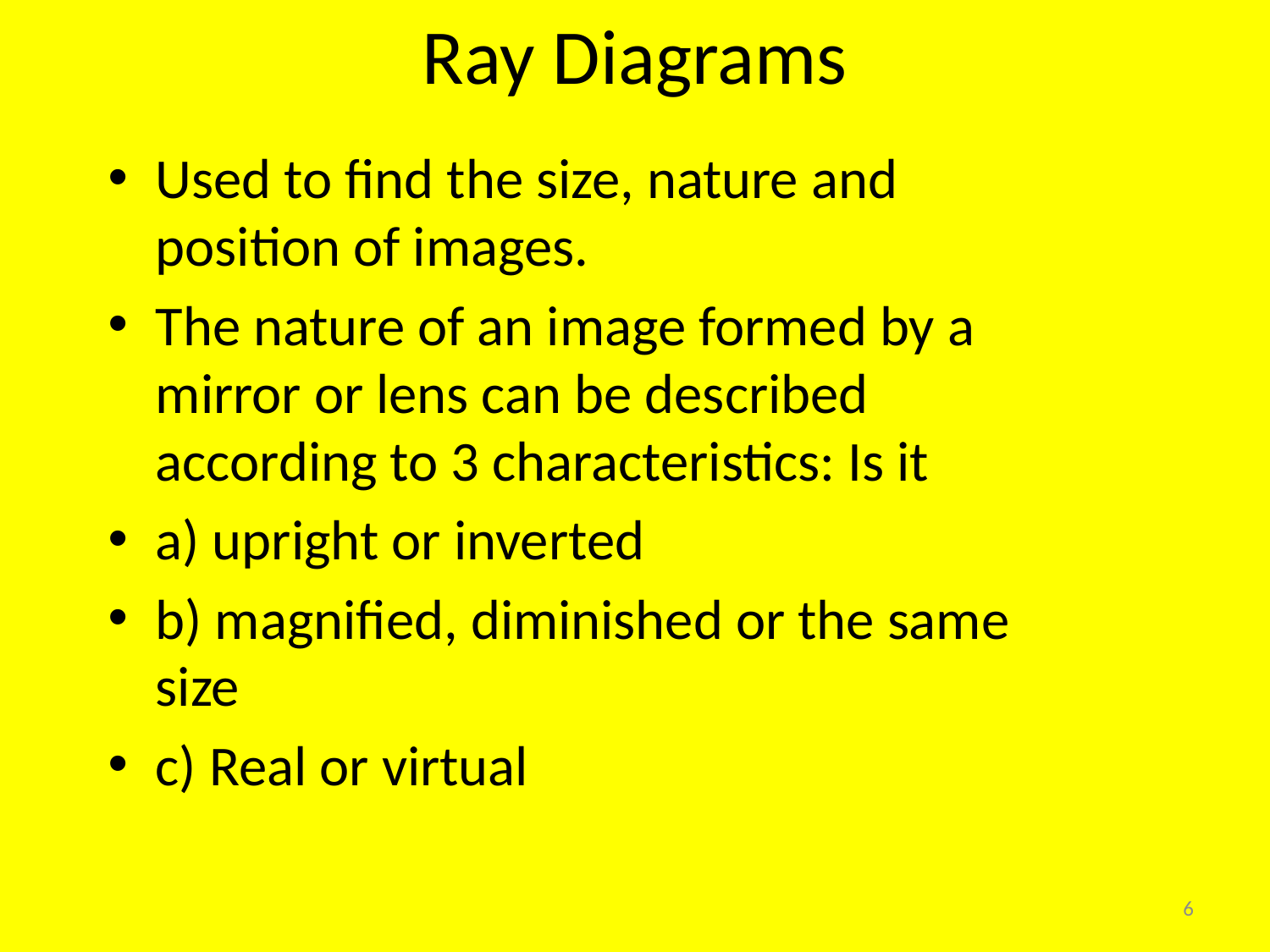

# Ray Diagrams
Used to find the size, nature and position of images.
The nature of an image formed by a mirror or lens can be described according to 3 characteristics: Is it
a) upright or inverted
b) magnified, diminished or the same size
c) Real or virtual

6